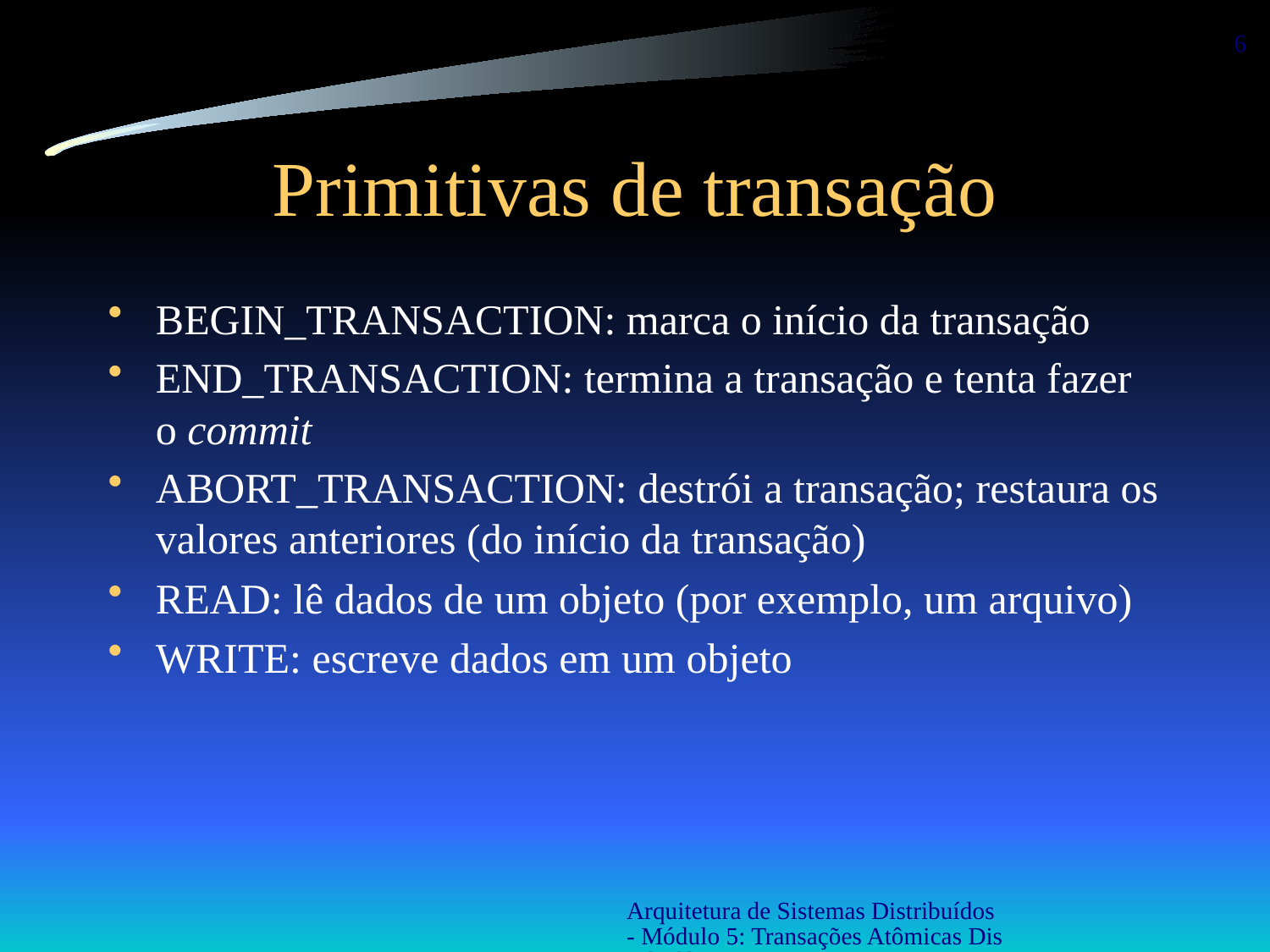

6
# Primitivas de transação
BEGIN_TRANSACTION: marca o início da transação
END_TRANSACTION: termina a transação e tenta fazer o commit
ABORT_TRANSACTION: destrói a transação; restaura os valores anteriores (do início da transação)
READ: lê dados de um objeto (por exemplo, um arquivo)
WRITE: escreve dados em um objeto
Arquitetura de Sistemas Distribuídos - Módulo 5: Transações Atômicas Distribuídas